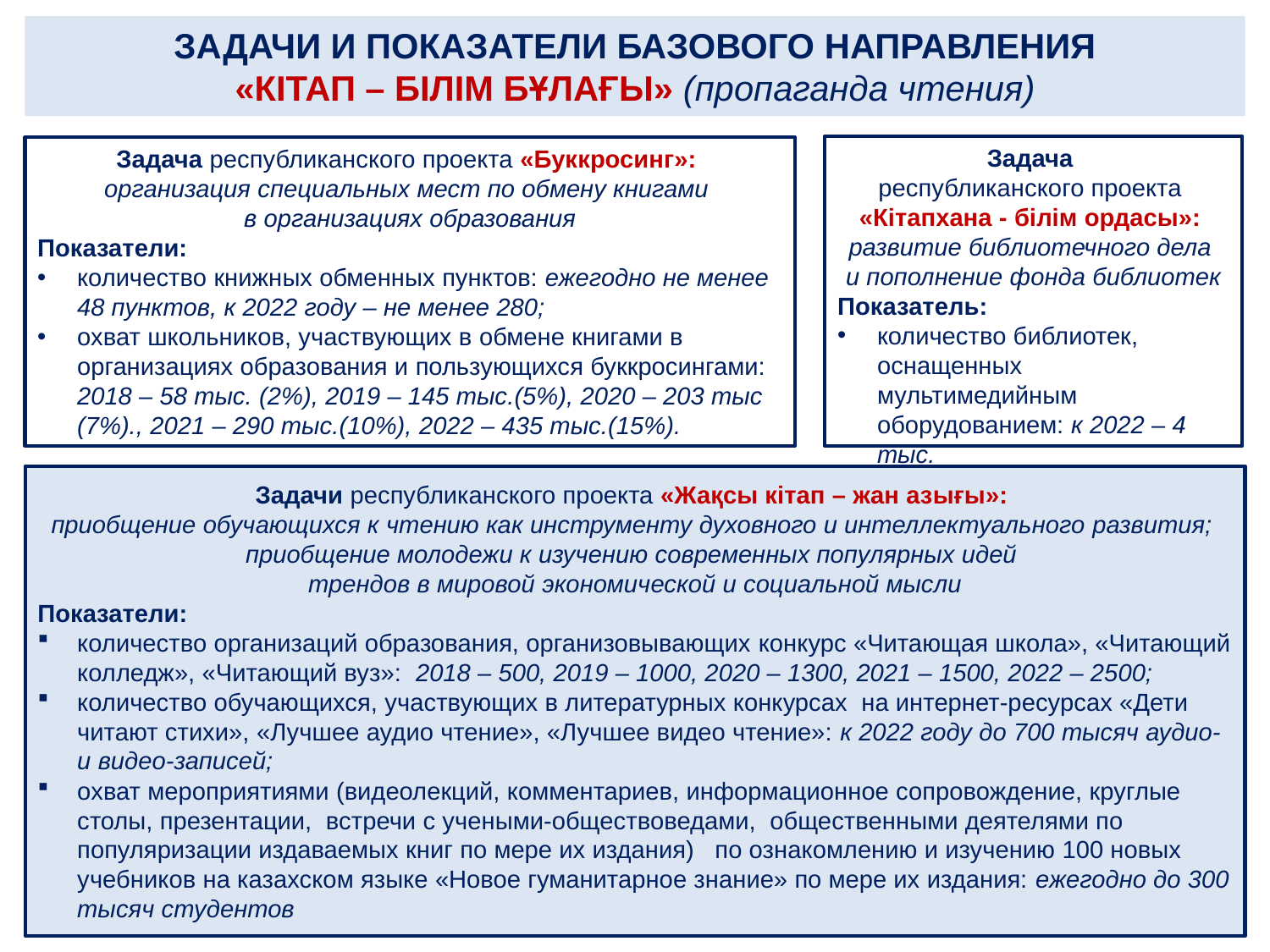

ЗАДАЧИ И ПОКАЗАТЕЛИ БАЗОВОГО НАПРАВЛЕНИЯ
«КІТАП – БІЛІМ БҰЛАҒЫ» (пропаганда чтения)
Задача
республиканского проекта
«Кітапхана - білім ордасы»:
развитие библиотечного дела
и пополнение фонда библиотек
Показатель:
количество библиотек, оснащенных мультимедийным оборудованием: к 2022 – 4 тыс.

Задача республиканского проекта «Буккросинг»:
организация специальных мест по обмену книгами
в организациях образования
Показатели:
количество книжных обменных пунктов: ежегодно не менее 48 пунктов, к 2022 году – не менее 280;
охват школьников, участвующих в обмене книгами в организациях образования и пользующихся буккросингами: 2018 – 58 тыс. (2%), 2019 – 145 тыс.(5%), 2020 – 203 тыс (7%)., 2021 – 290 тыс.(10%), 2022 – 435 тыс.(15%).
Задачи республиканского проекта «Жақсы кітап – жан азығы»:
приобщение обучающихся к чтению как инструменту духовного и интеллектуального развития;
приобщение молодежи к изучению современных популярных идей
трендов в мировой экономической и социальной мысли
Показатели:
количество организаций образования, организовывающих конкурс «Читающая школа», «Читающий колледж», «Читающий вуз»:  2018 – 500, 2019 – 1000, 2020 – 1300, 2021 – 1500, 2022 – 2500;
количество обучающихся, участвующих в литературных конкурсах  на интернет-ресурсах «Дети читают стихи», «Лучшее аудио чтение», «Лучшее видео чтение»: к 2022 году до 700 тысяч аудио-и видео-записей;
охват мероприятиями (видеолекций, комментариев, информационное сопровождение, круглые столы, презентации,  встречи с учеными-обществоведами,  общественными деятелями по популяризации издаваемых книг по мере их издания)   по ознакомлению и изучению 100 новых учебников на казахском языке «Новое гуманитарное знание» по мере их издания: ежегодно до 300 тысяч студентов